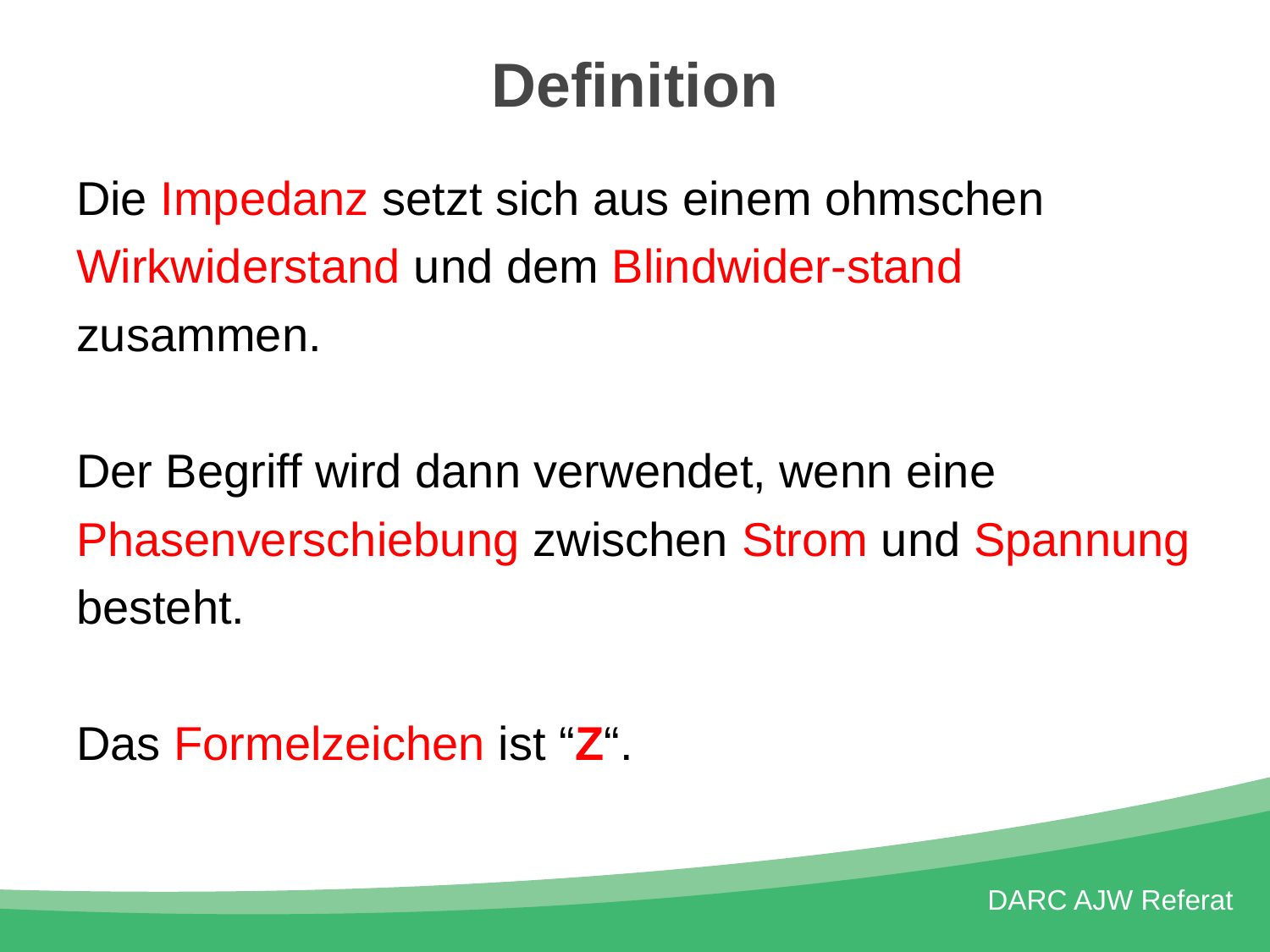

# Definition
Die Impedanz setzt sich aus einem ohmschen Wirkwiderstand und dem Blindwider-stand zusammen.
Der Begriff wird dann verwendet, wenn eine Phasenverschiebung zwischen Strom und Spannung besteht.
Das Formelzeichen ist “Z“.